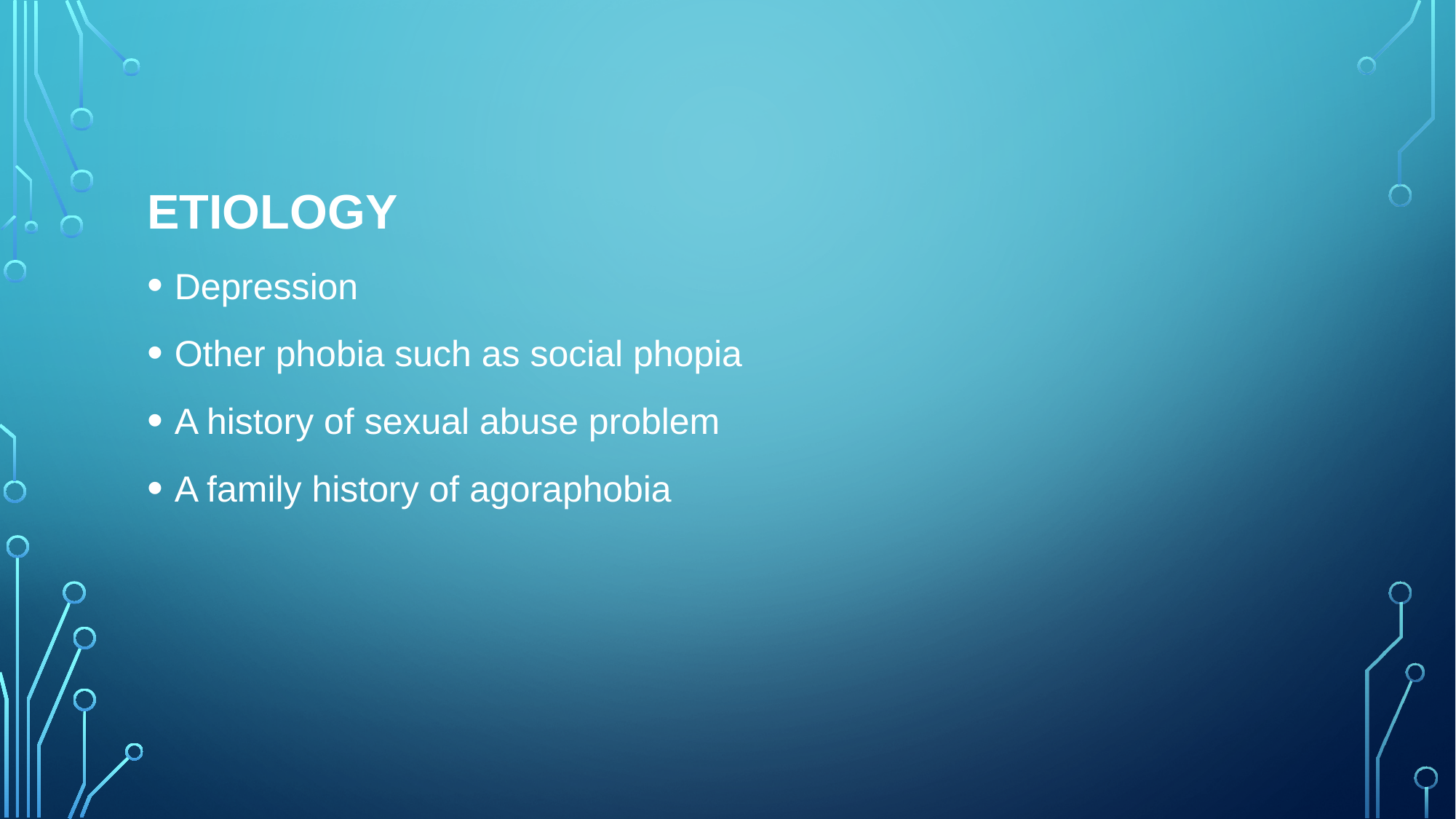

ETIOLOGY
Depression
Other phobia such as social phopia
A history of sexual abuse problem
A family history of agoraphobia